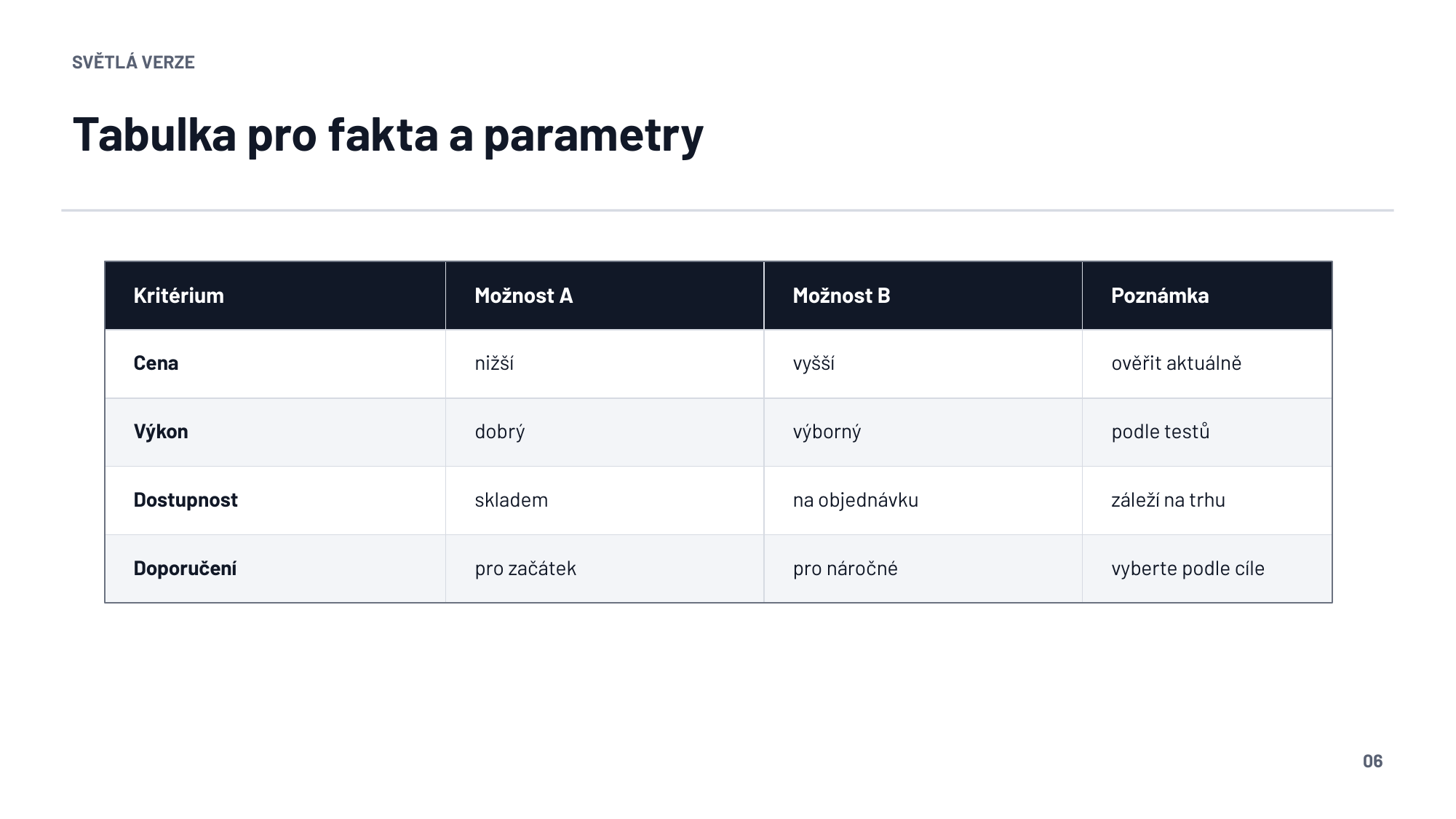

SVĚTLÁ VERZE
Tabulka pro fakta a parametry

Kritérium
Možnost A
Možnost B
Poznámka

Cena
nižší
vyšší
ověřit aktuálně

Výkon
dobrý
výborný
podle testů

Dostupnost
skladem
na objednávku
záleží na trhu

Doporučení
pro začátek
pro náročné
vyberte podle cíle
06